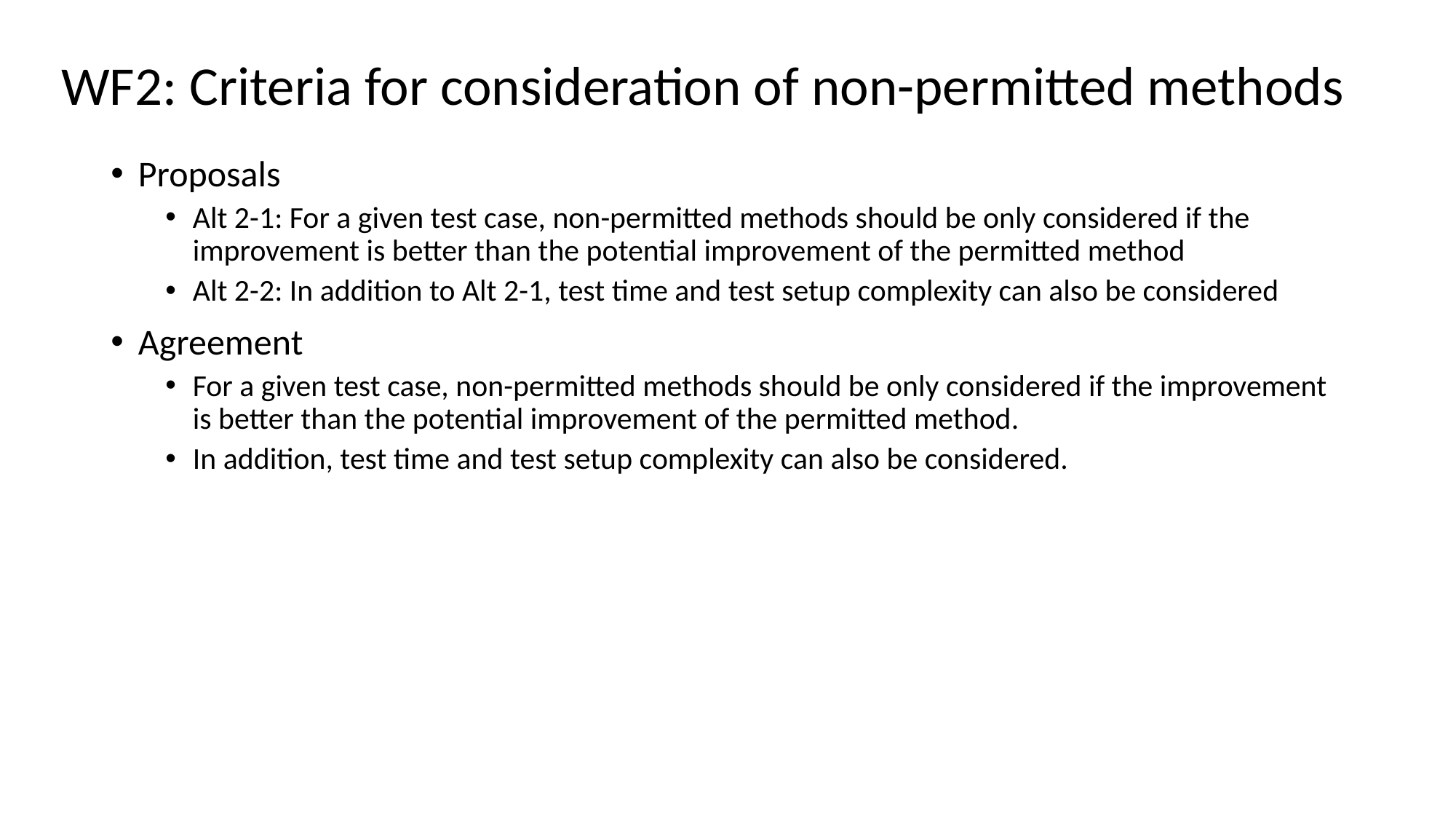

# WF2: Criteria for consideration of non-permitted methods
Proposals
Alt 2-1: For a given test case, non-permitted methods should be only considered if the improvement is better than the potential improvement of the permitted method
Alt 2-2: In addition to Alt 2-1, test time and test setup complexity can also be considered
Agreement
For a given test case, non-permitted methods should be only considered if the improvement is better than the potential improvement of the permitted method.
In addition, test time and test setup complexity can also be considered.